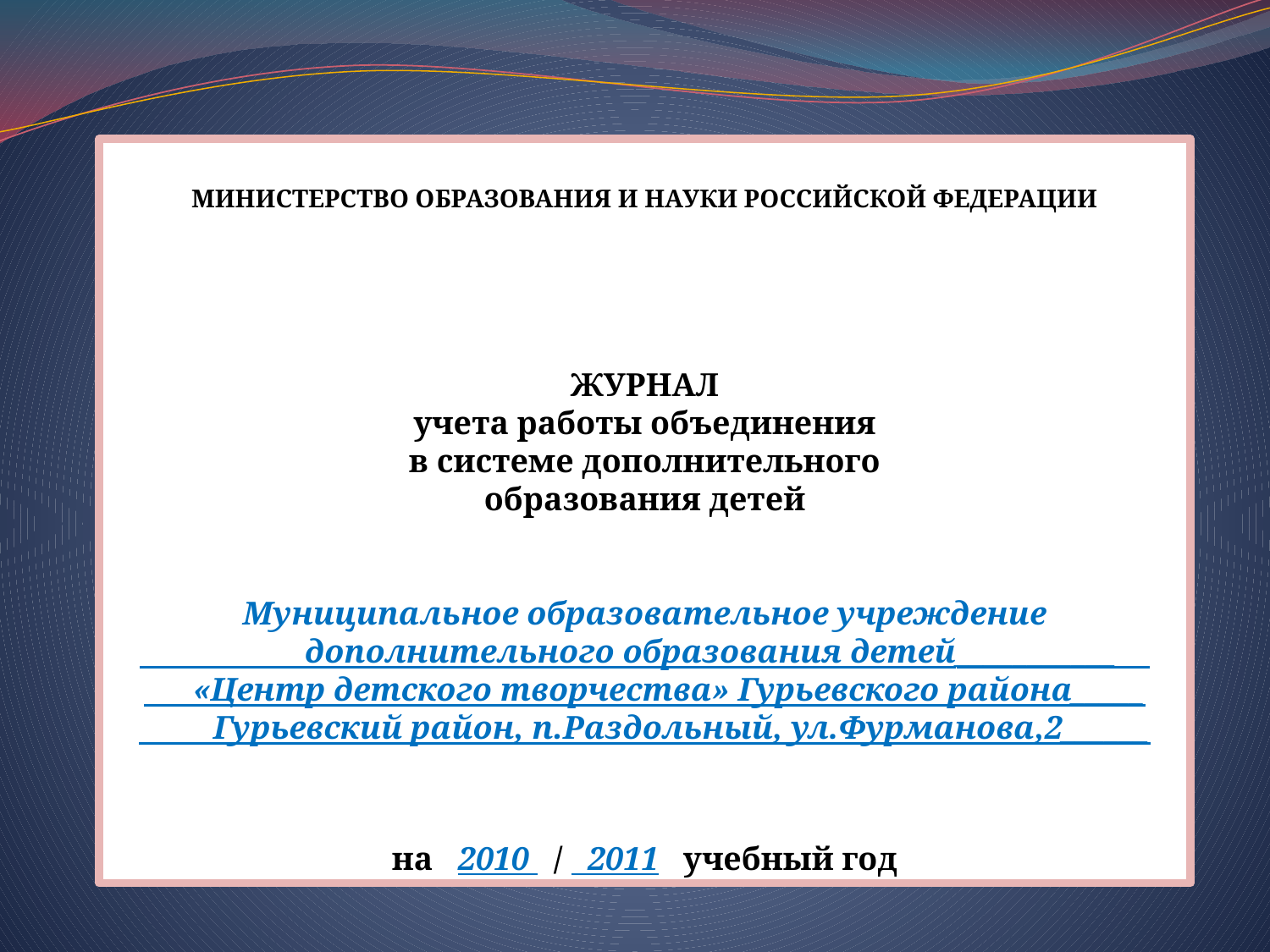

МИНИСТЕРСТВО ОБРАЗОВАНИЯ И НАУКИ РОССИЙСКОЙ ФЕДЕРАЦИИ

ЖУРНАЛ
учета работы объединения
в системе дополнительного
образования детей

Муниципальное образовательное учреждение
                    дополнительного образования детей___________
      «Центр детского творчества» Гурьевского района_____
         Гурьевский район, п.Раздольный, ул.Фурманова,2______

на   2010   /   2011   учебный год